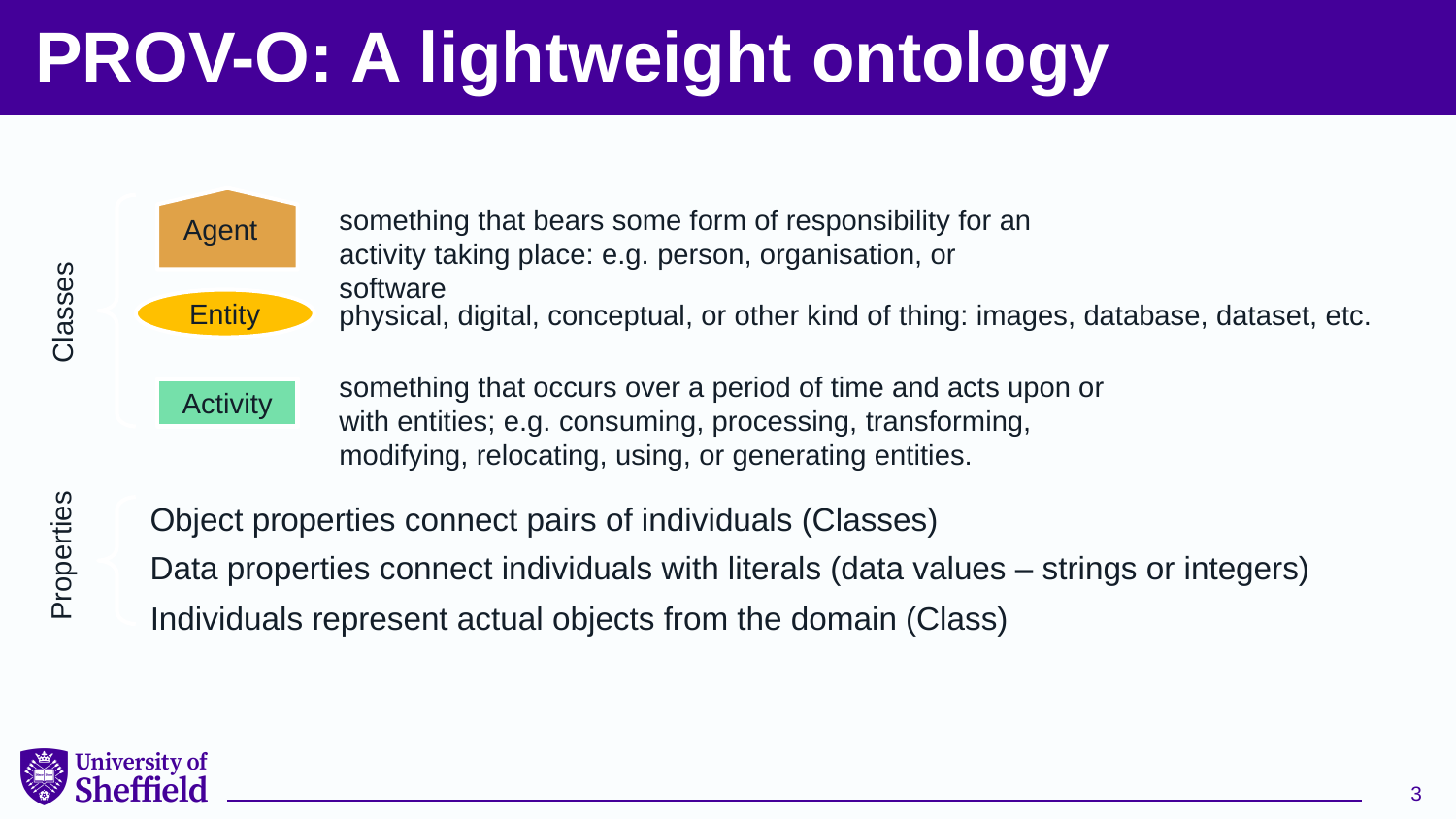

# PROV-O: A lightweight ontology

something that bears some form of responsibility for an activity taking place: e.g. person, organisation, or software
Agent

Classes
Entity
physical, digital, conceptual, or other kind of thing: images, database, dataset, etc.
something that occurs over a period of time and acts upon or with entities; e.g. consuming, processing, transforming, modifying, relocating, using, or generating entities.
Activity
Object properties connect pairs of individuals (Classes)

Properties
Data properties connect individuals with literals (data values – strings or integers)
Individuals represent actual objects from the domain (Class)
3